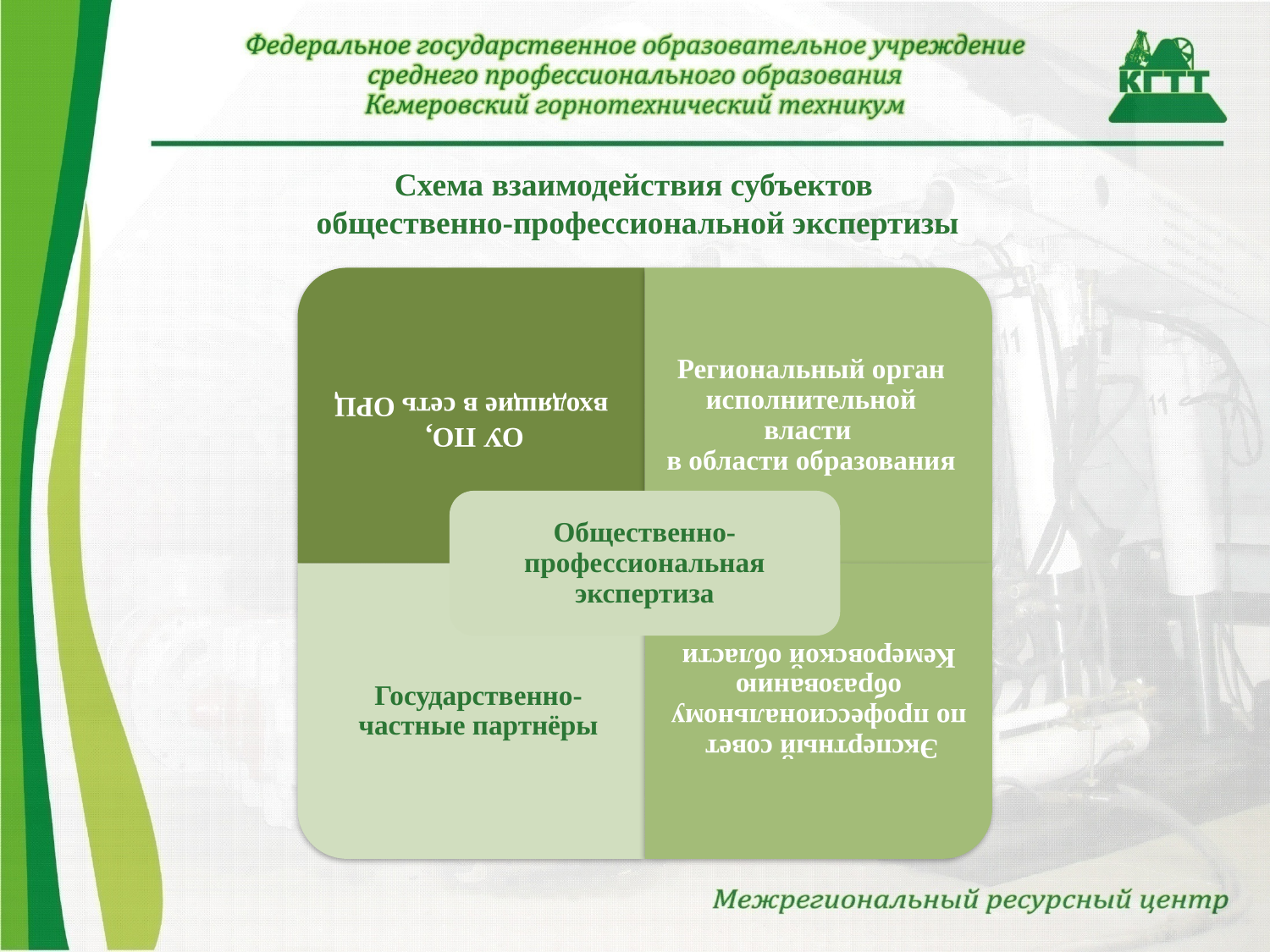

# Схема взаимодействия субъектов общественно-профессиональной экспертизы
ОУ ПО,
входящие в сеть ОРЦ
Региональный орган исполнительной власти
в области образования
Государственно-частные партнёры
Экспертный совет
по профессиональному образованию Кемеровской области
Общественно- профессиональная экспертиза